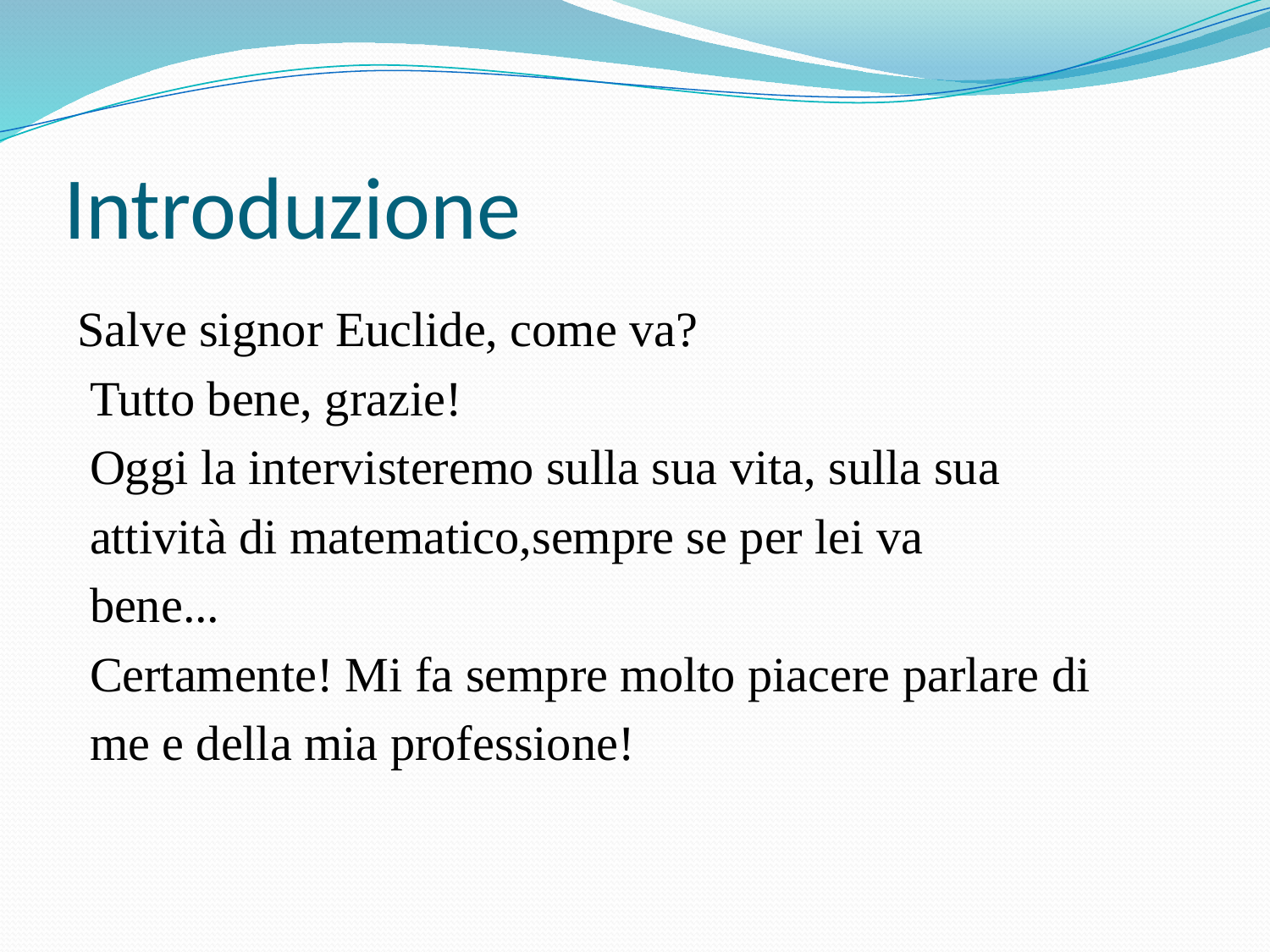

# Introduzione

Salve signor Euclide, come va?
 Tutto bene, grazie!
 Oggi la intervisteremo sulla sua vita, sulla sua
 attività di matematico,sempre se per lei va
 bene...
 Certamente! Mi fa sempre molto piacere parlare di
 me e della mia professione!